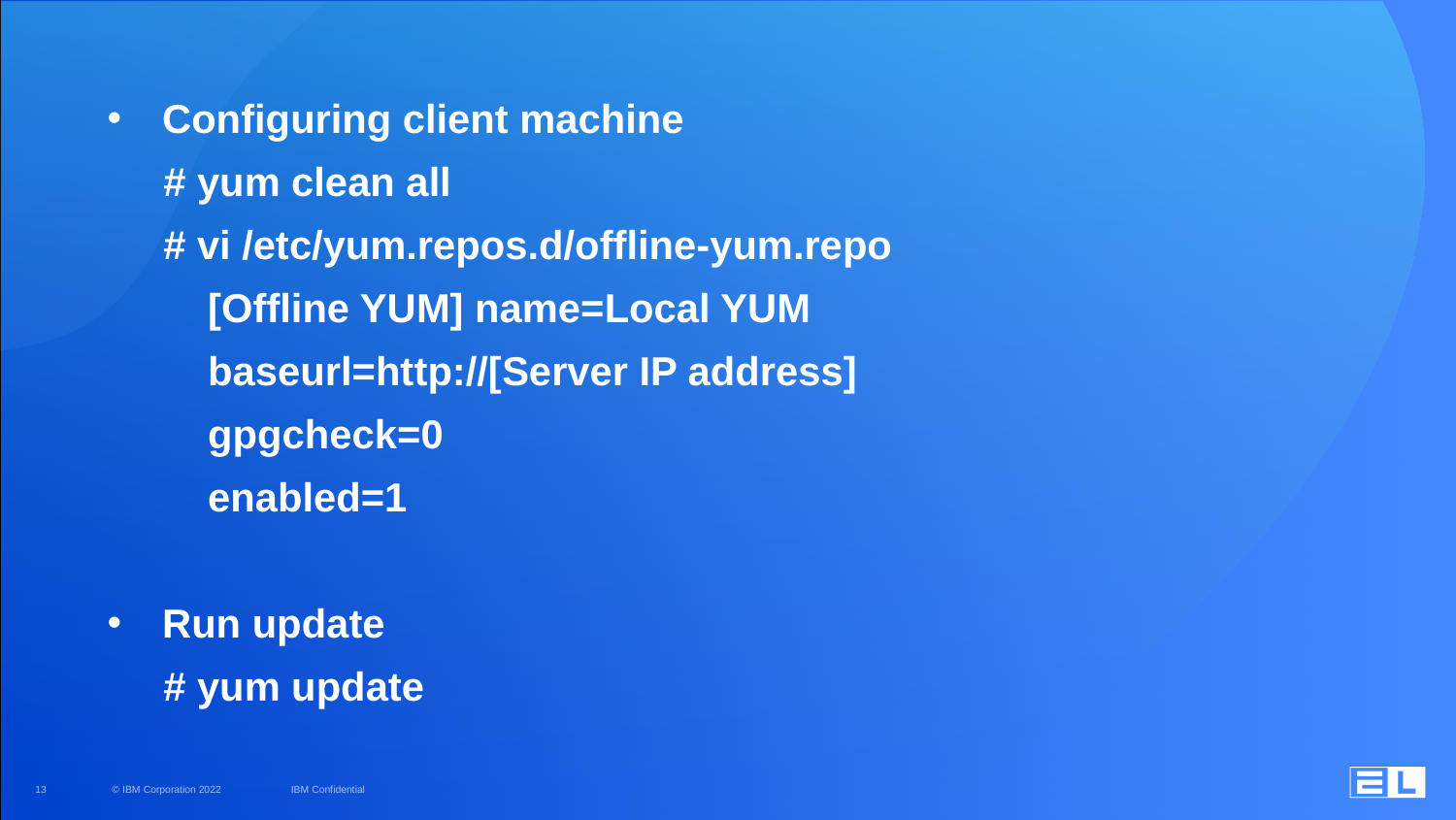

Configuring client machine
     # yum clean all
     # vi /etc/yum.repos.d/offline-yum.repo
         [Offline YUM] name=Local YUM
         baseurl=http://[Server IP address]
         gpgcheck=0
         enabled=1

Run update
     # yum update

13
© IBM Corporation 2022
IBM Confidential